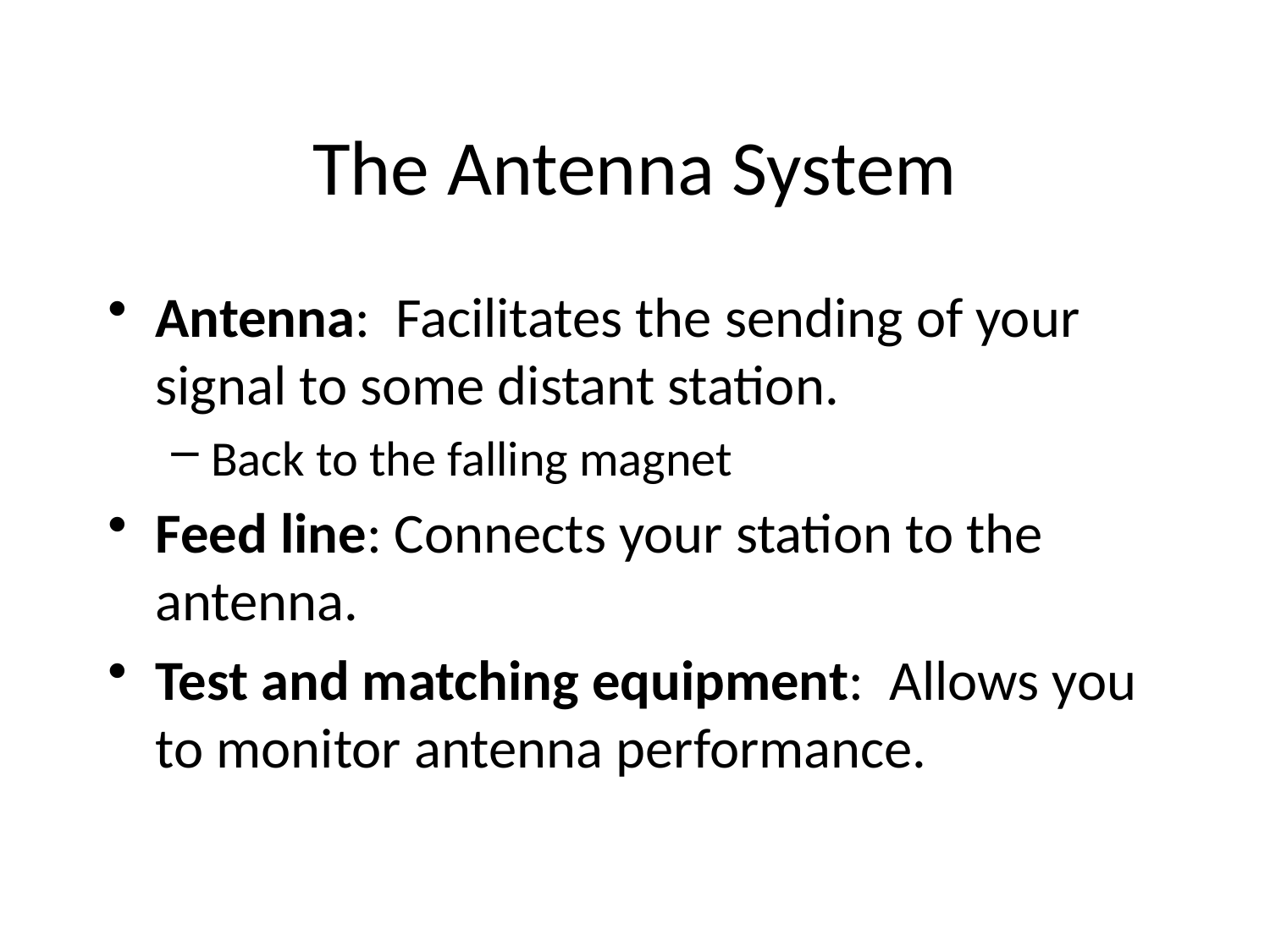

The Antenna System
Antenna:  Facilitates the sending of your signal to some distant station.
Back to the falling magnet
Feed line: Connects your station to the antenna.
Test and matching equipment:  Allows you to monitor antenna performance.